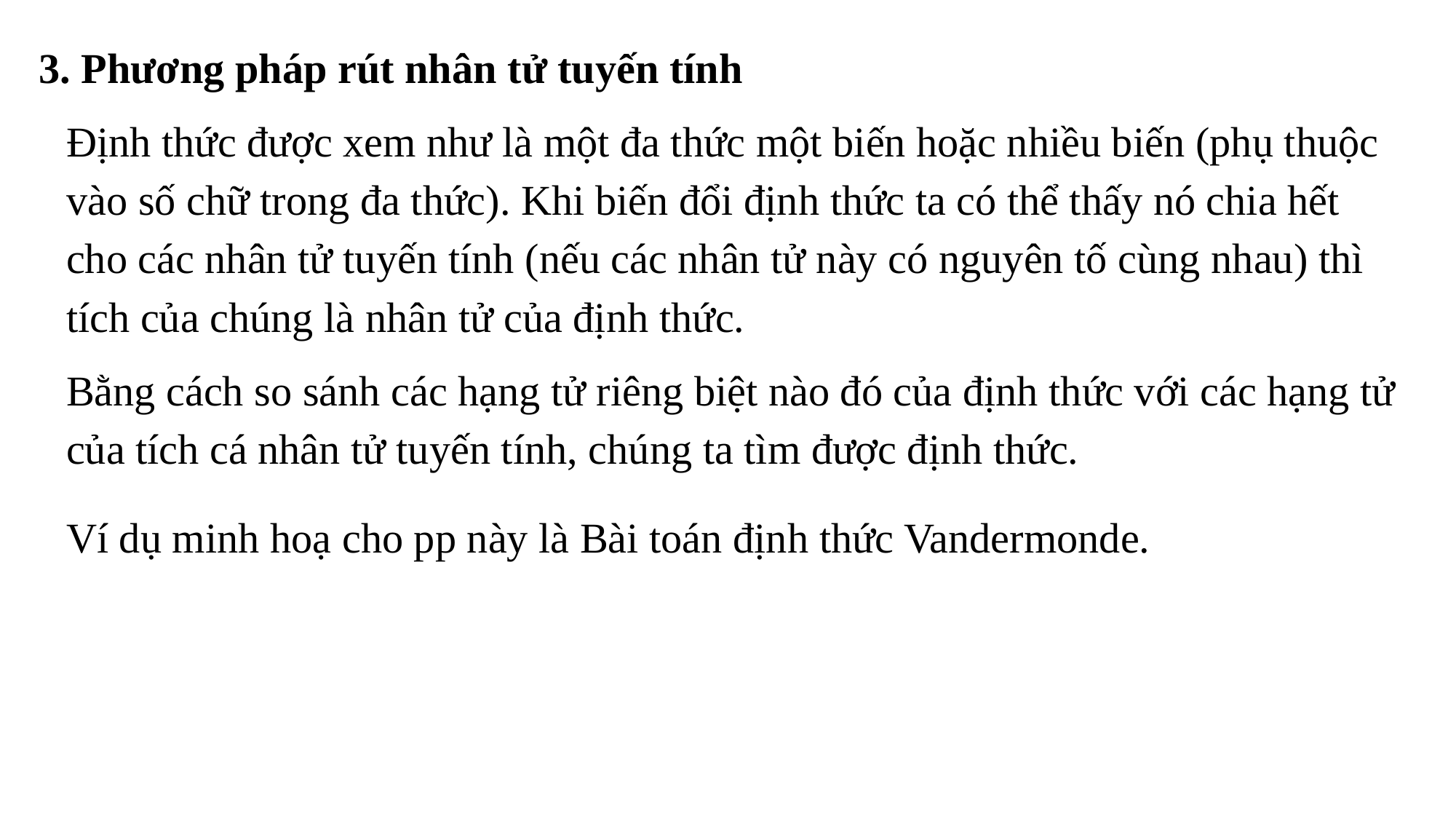

3. Phương pháp rút nhân tử tuyến tính
Định thức được xem như là một đa thức một biến hoặc nhiều biến (phụ thuộc vào số chữ trong đa thức). Khi biến đổi định thức ta có thể thấy nó chia hết cho các nhân tử tuyến tính (nếu các nhân tử này có nguyên tố cùng nhau) thì tích của chúng là nhân tử của định thức.
Bằng cách so sánh các hạng tử riêng biệt nào đó của định thức với các hạng tử của tích cá nhân tử tuyến tính, chúng ta tìm được định thức.
Ví dụ minh hoạ cho pp này là Bài toán định thức Vandermonde.